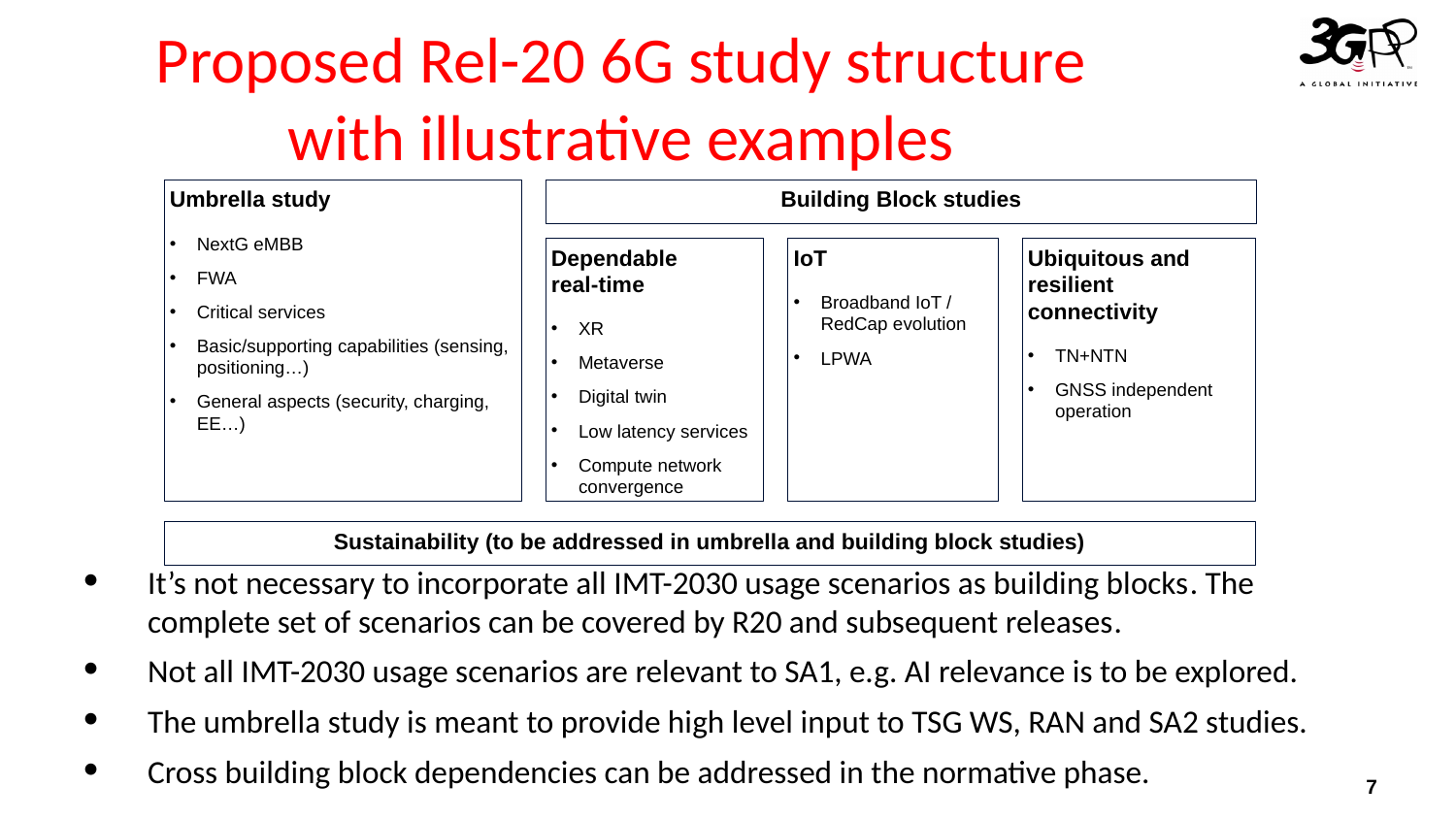

# Proposed Rel-20 6G study structure with illustrative examples
Building Block studies
Umbrella study
NextG eMBB
FWA
Critical services
Basic/supporting capabilities (sensing, positioning…)
General aspects (security, charging, EE…)

Dependable 
real-time
XR
Metaverse
Digital twin
Low latency services
Compute network convergence
IoT
Broadband IoT / RedCap evolution
LPWA

Ubiquitous and resilient connectivity
TN+NTN
GNSS independent operation

Sustainability (to be addressed in umbrella and building block studies)
It’s not necessary to incorporate all IMT-2030 usage scenarios as building blocks. The complete set of scenarios can be covered by R20 and subsequent releases.
Not all IMT-2030 usage scenarios are relevant to SA1, e.g. AI relevance is to be explored.
The umbrella study is meant to provide high level input to TSG WS, RAN and SA2 studies.
Cross building block dependencies can be addressed in the normative phase.